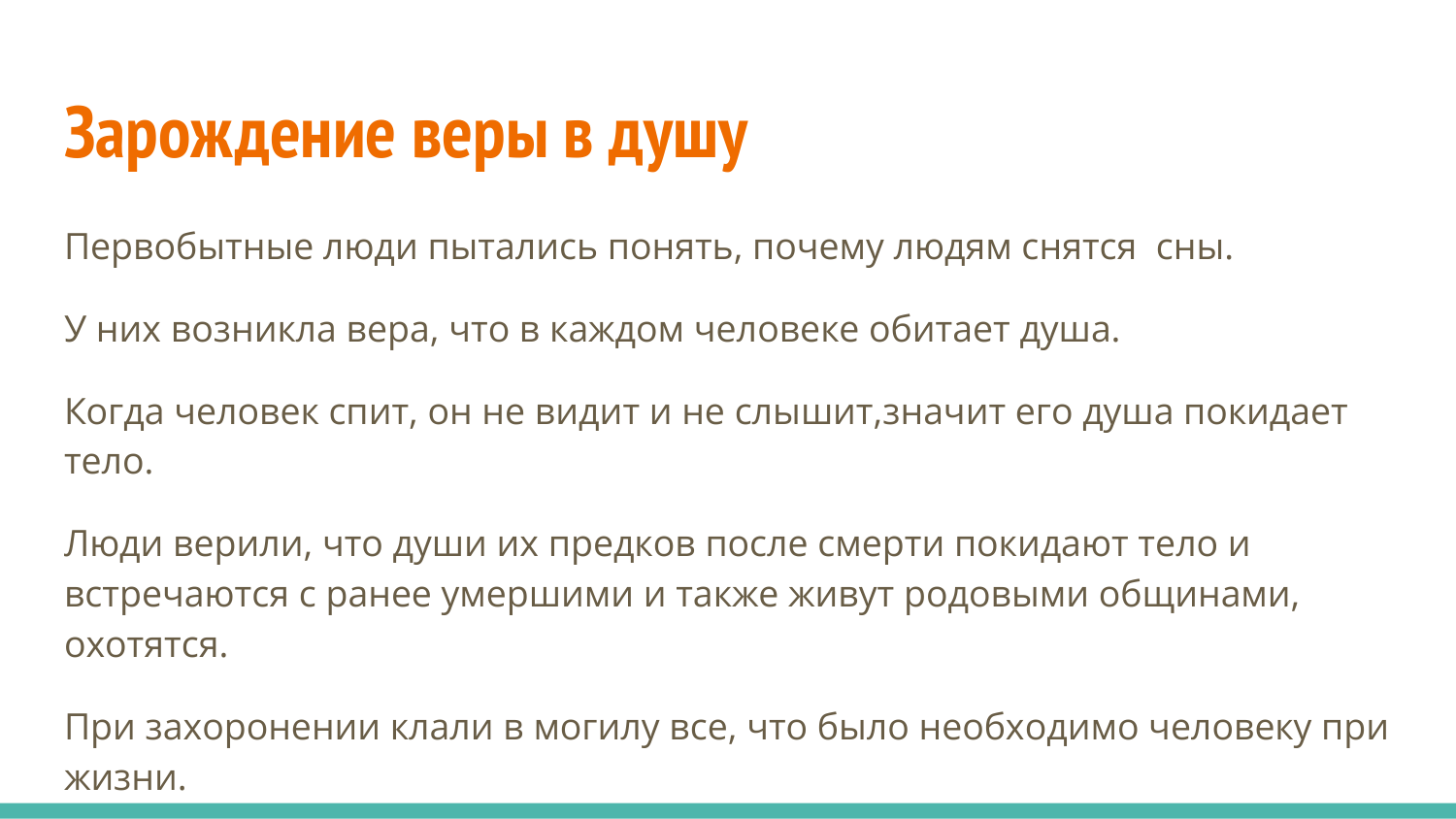

# Зарождение веры в душу
Первобытные люди пытались понять, почему людям снятся  сны.
У них возникла вера, что в каждом человеке обитает душа.
Когда человек спит, он не видит и не слышит,значит его душа покидает тело.
Люди верили, что души их предков после смерти покидают тело и встречаются с ранее умершими и также живут родовыми общинами, охотятся.
При захоронении клали в могилу все, что было необходимо человеку при жизни.